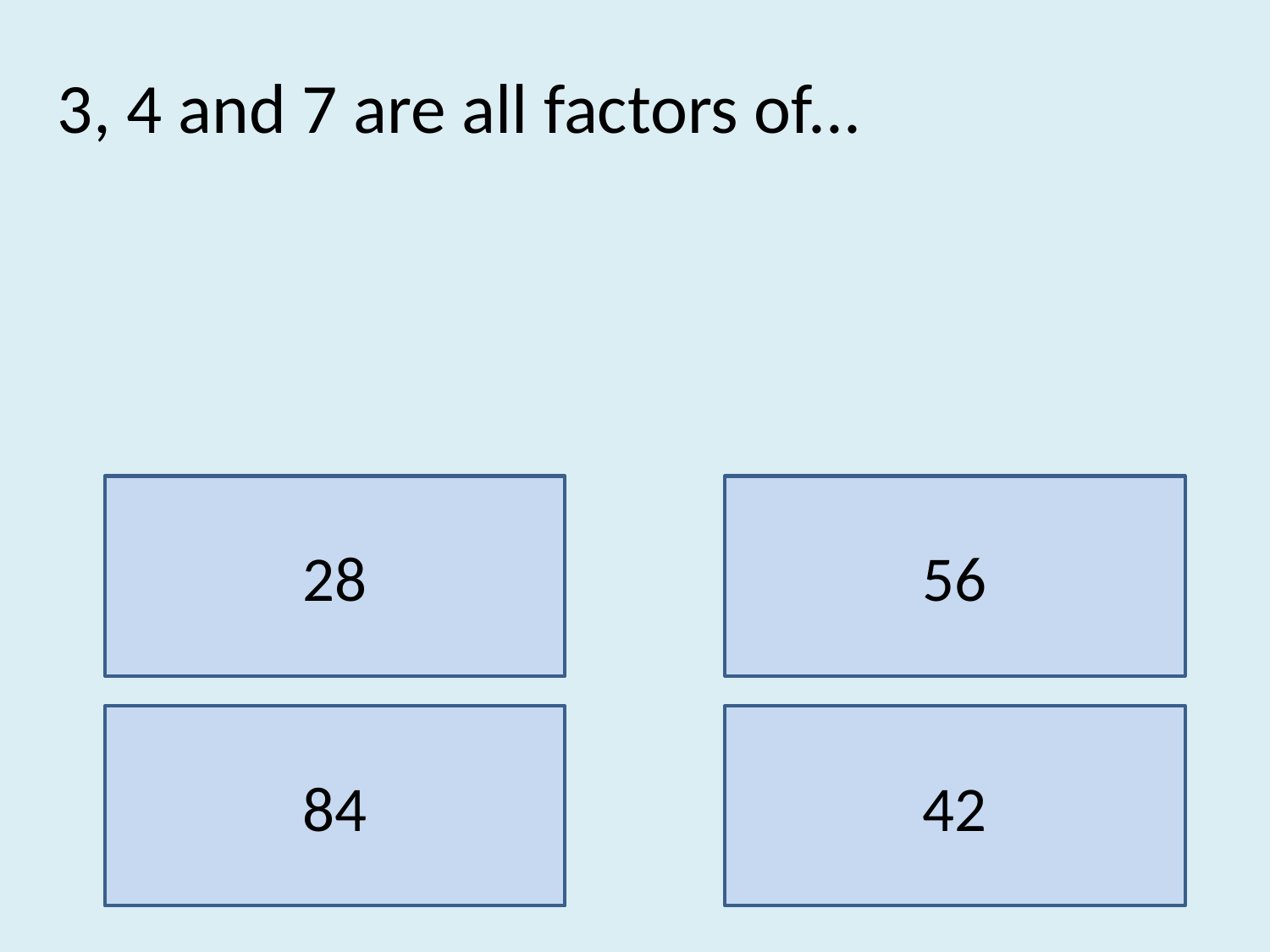

3, 4 and 7 are all factors of...
28
56
84
42